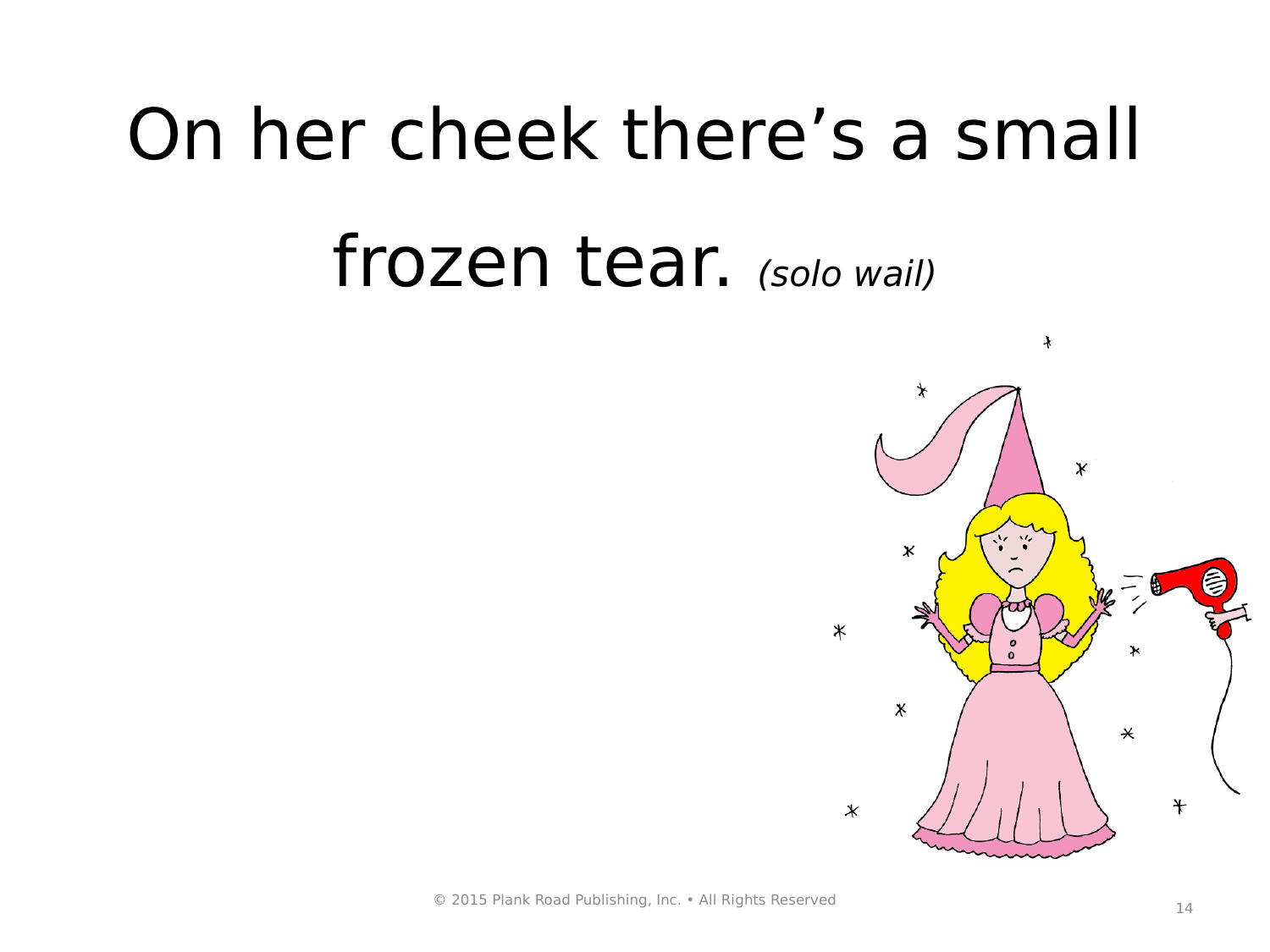

On her cheek there’s a small frozen tear. (solo wail)
14